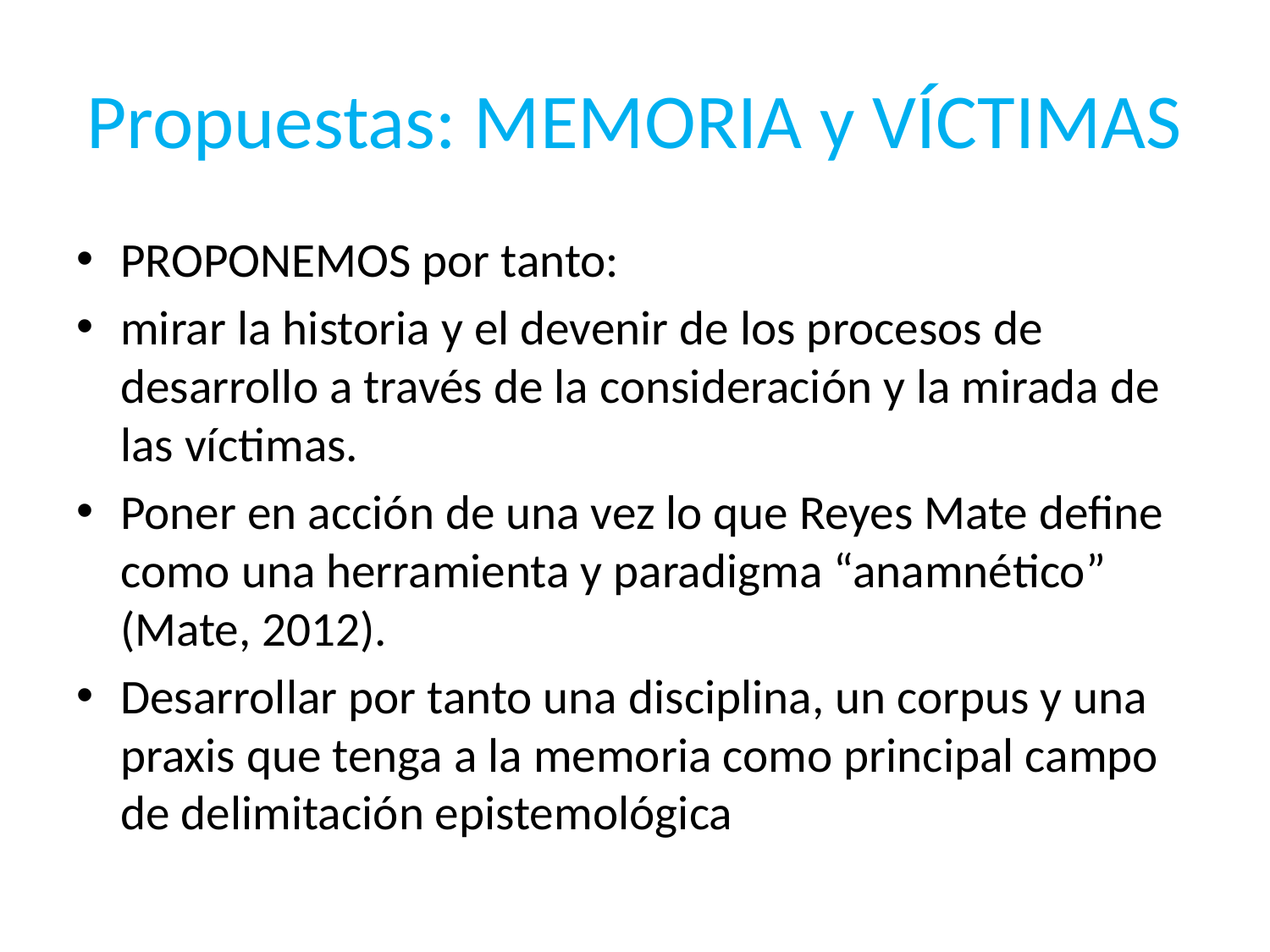

# Propuestas: MEMORIA y VÍCTIMAS
PROPONEMOS por tanto:
mirar la historia y el devenir de los procesos de desarrollo a través de la consideración y la mirada de las víctimas.
Poner en acción de una vez lo que Reyes Mate define como una herramienta y paradigma “anamnético” (Mate, 2012).
Desarrollar por tanto una disciplina, un corpus y una praxis que tenga a la memoria como principal campo de delimitación epistemológica